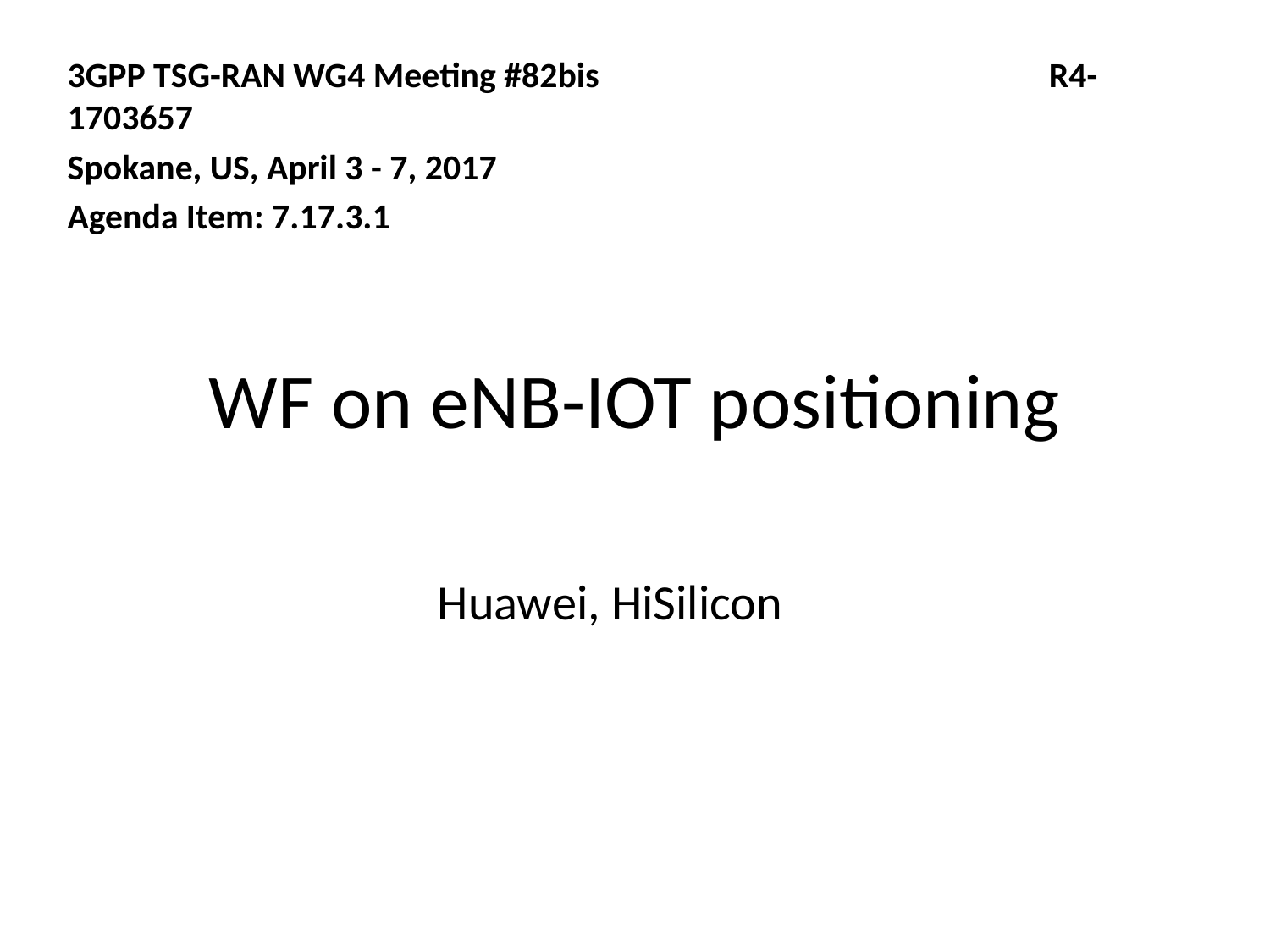

3GPP TSG-RAN WG4 Meeting #82bis                                                        R4-1703657
Spokane, US, April 3 - 7, 2017
Agenda Item: 7.17.3.1
# WF on eNB-IOT positioning
Huawei, HiSilicon